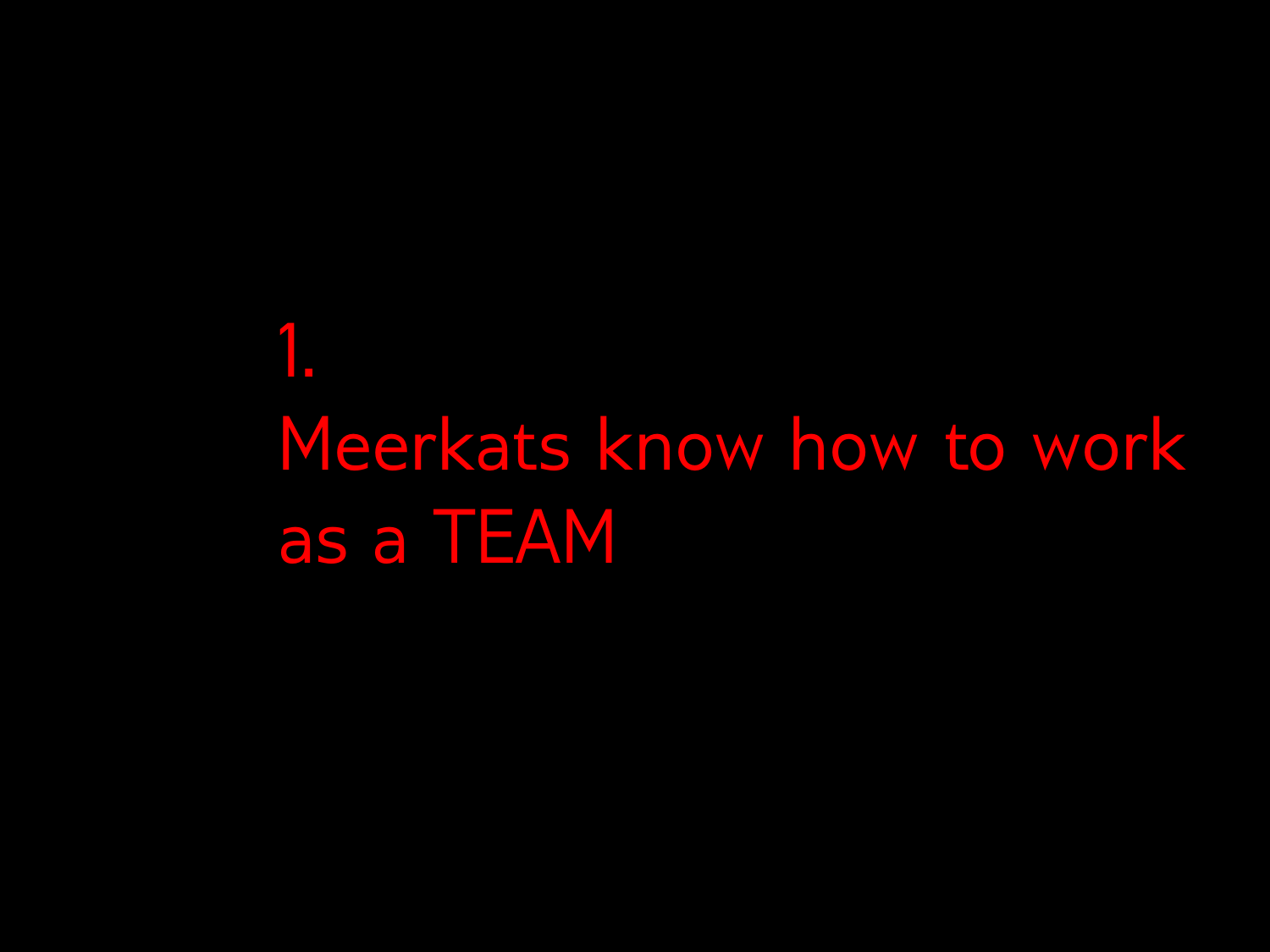

# 1. Meerkats know how to work as a TEAM